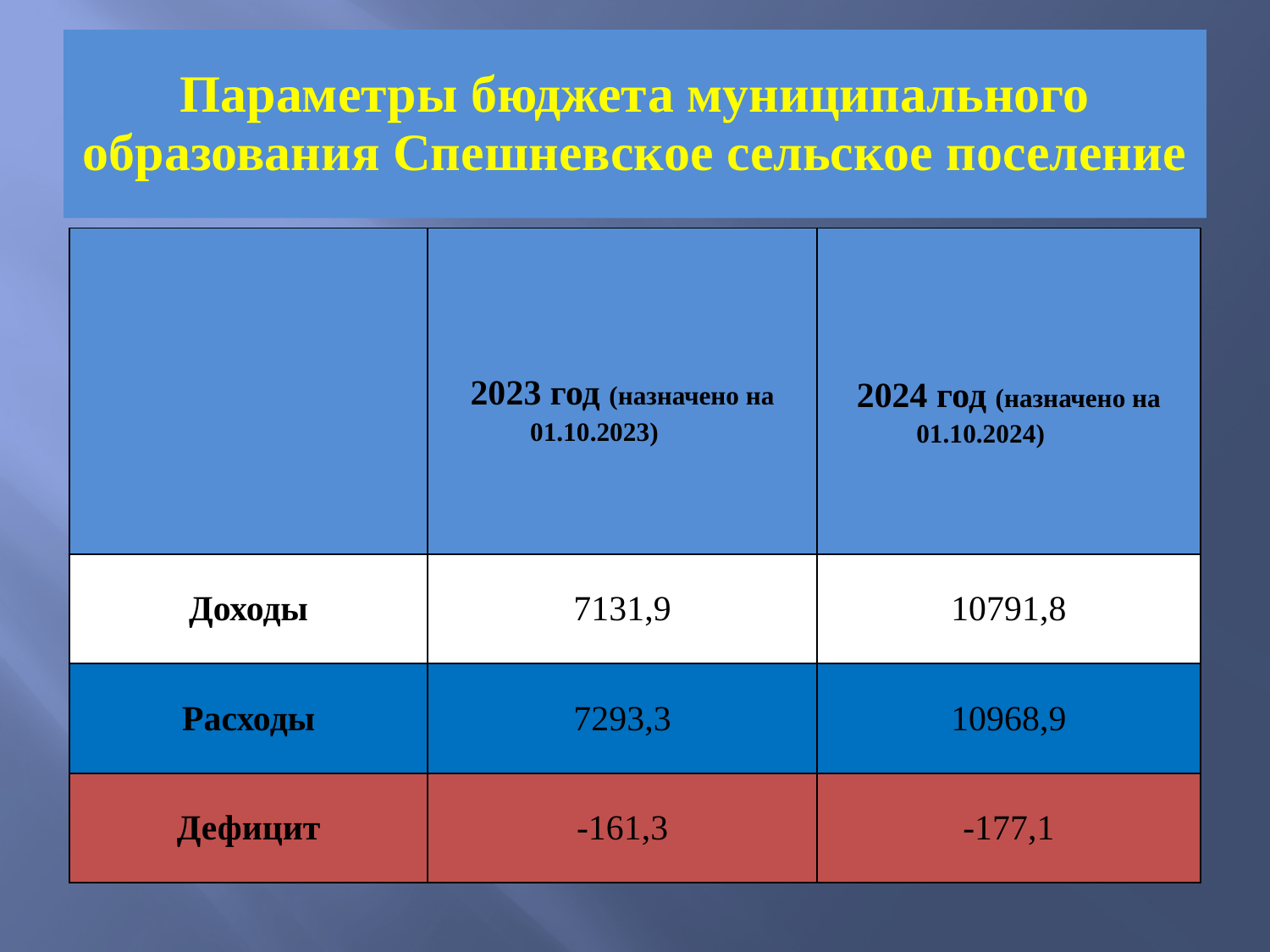

# Параметры бюджета муниципального образования Спешневское сельское поселение
|  | 2023 год (назначено на 01.10.2023) | 2024 год (назначено на 01.10.2024) |
| --- | --- | --- |
| Доходы | 7131,9 | 10791,8 |
| Расходы | 7293,3 | 10968,9 |
| Дефицит | -161,3 | -177,1 |